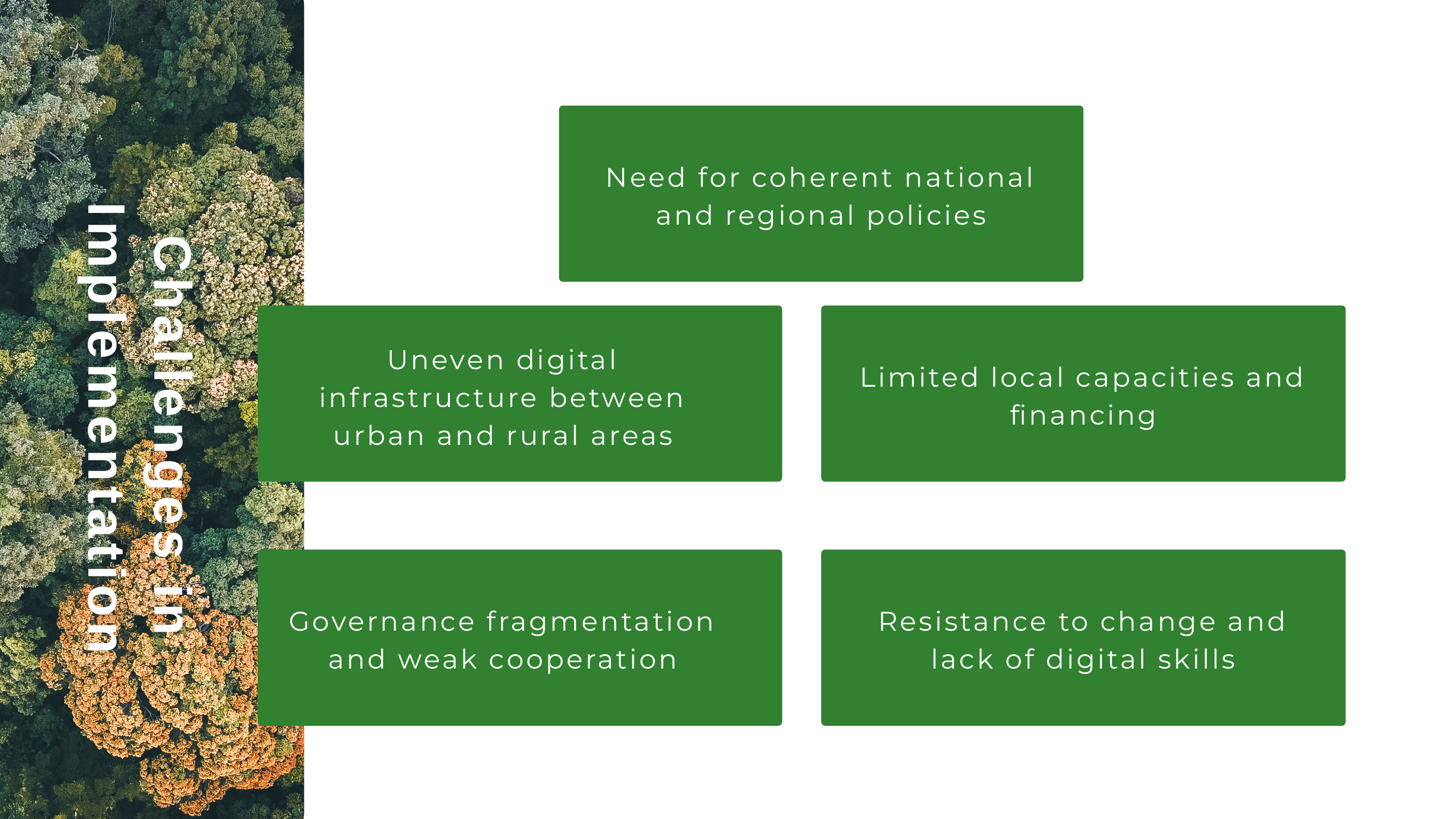

Need for coherent national and regional policies

Uneven digital infrastructure between urban and rural areas
Limited local capacities and financing
 Challenges in Implementation

Governance fragmentation and weak cooperation
Resistance to change and lack of digital skills